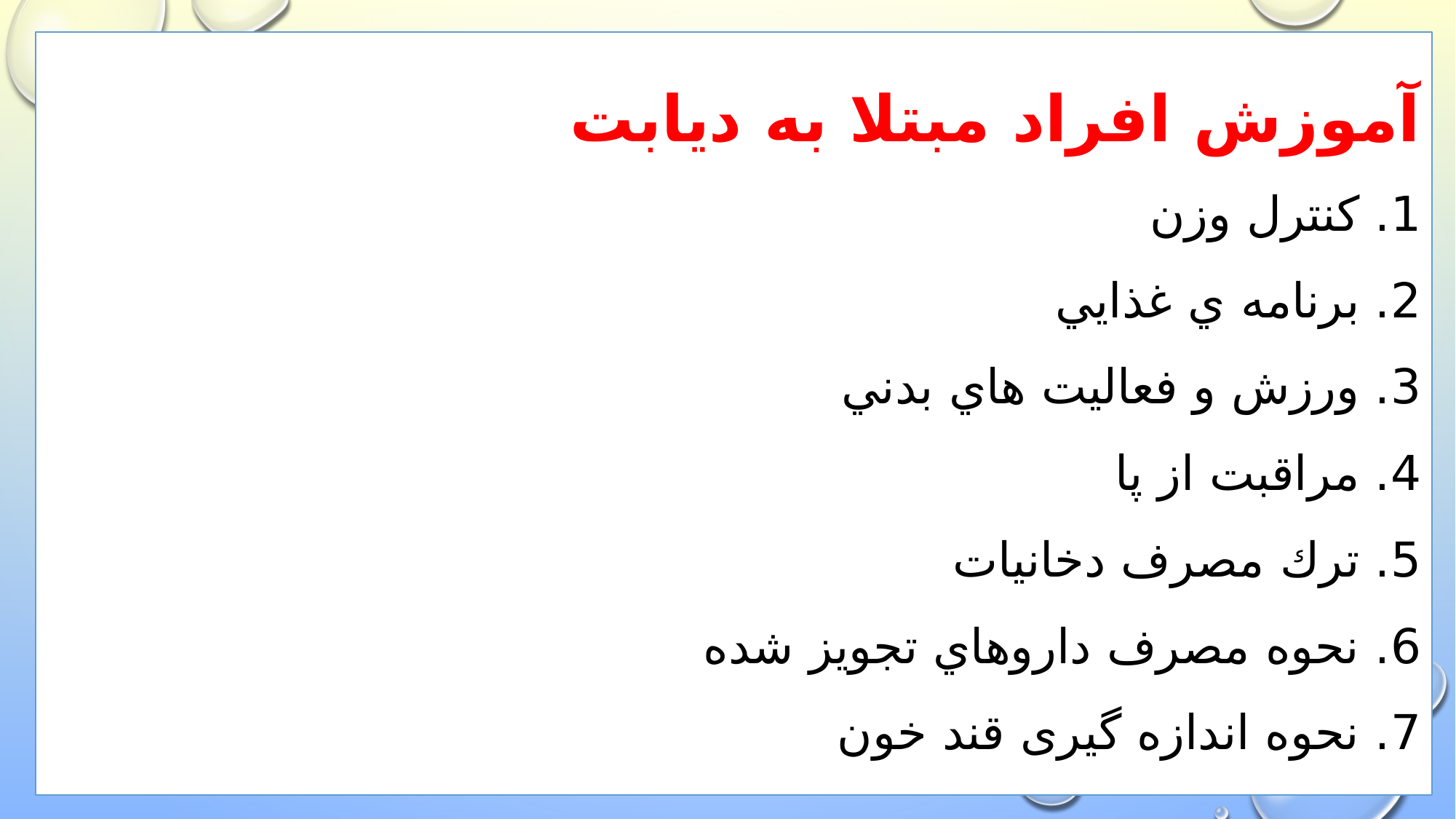

# آموزش افراد مبتلا به ديابت 1. كنترل وزن 2. برنامه ي غذايي 3. ورزش و فعاليت هاي بدني 4. مراقبت از پا 5. ترك مصرف دخانيات 6. نحوه مصرف داروهاي تجويز شده 7. نحوه اندازه گیری قند خون